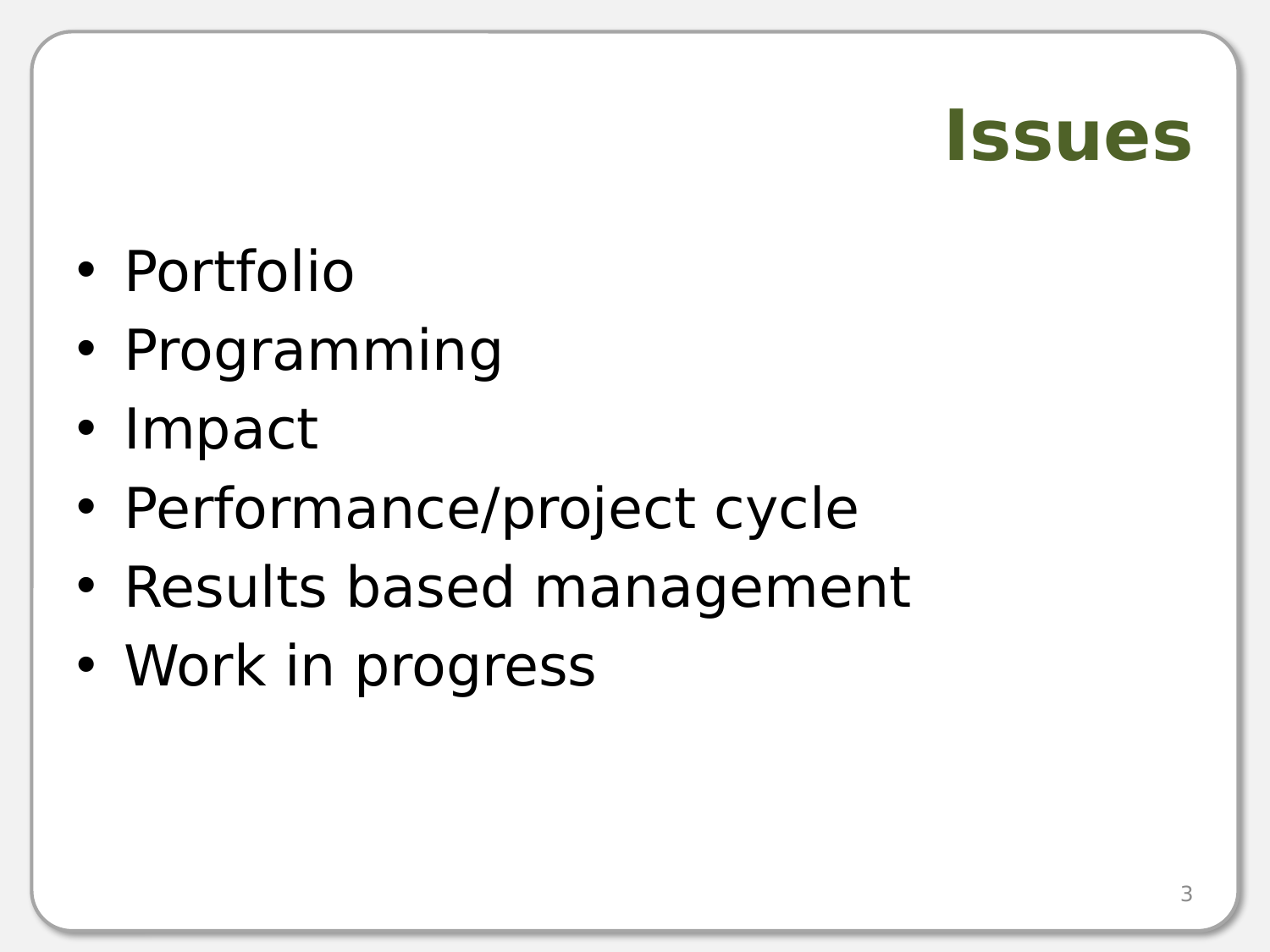

# Issues
Portfolio
Programming
Impact
Performance/project cycle
Results based management
Work in progress
3